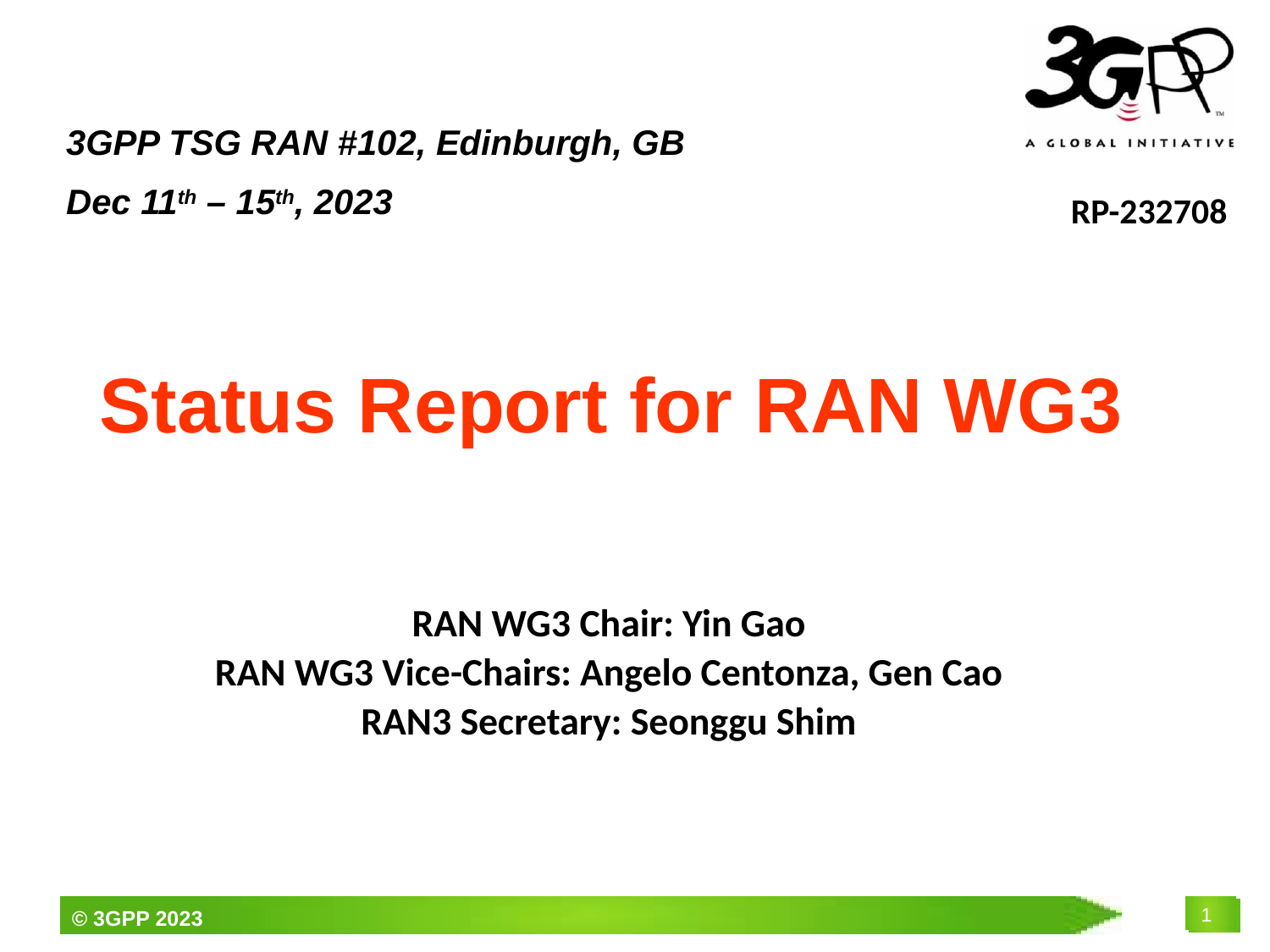

3GPP TSG RAN #102, Edinburgh, GB
Dec 11th – 15th, 2023
RP-232708

Status Report for RAN WG3
# RAN WG3 Chair: Yin Gao
RAN WG3 Vice-Chairs: Angelo Centonza, Gen Cao
RAN3 Secretary: Seonggu Shim